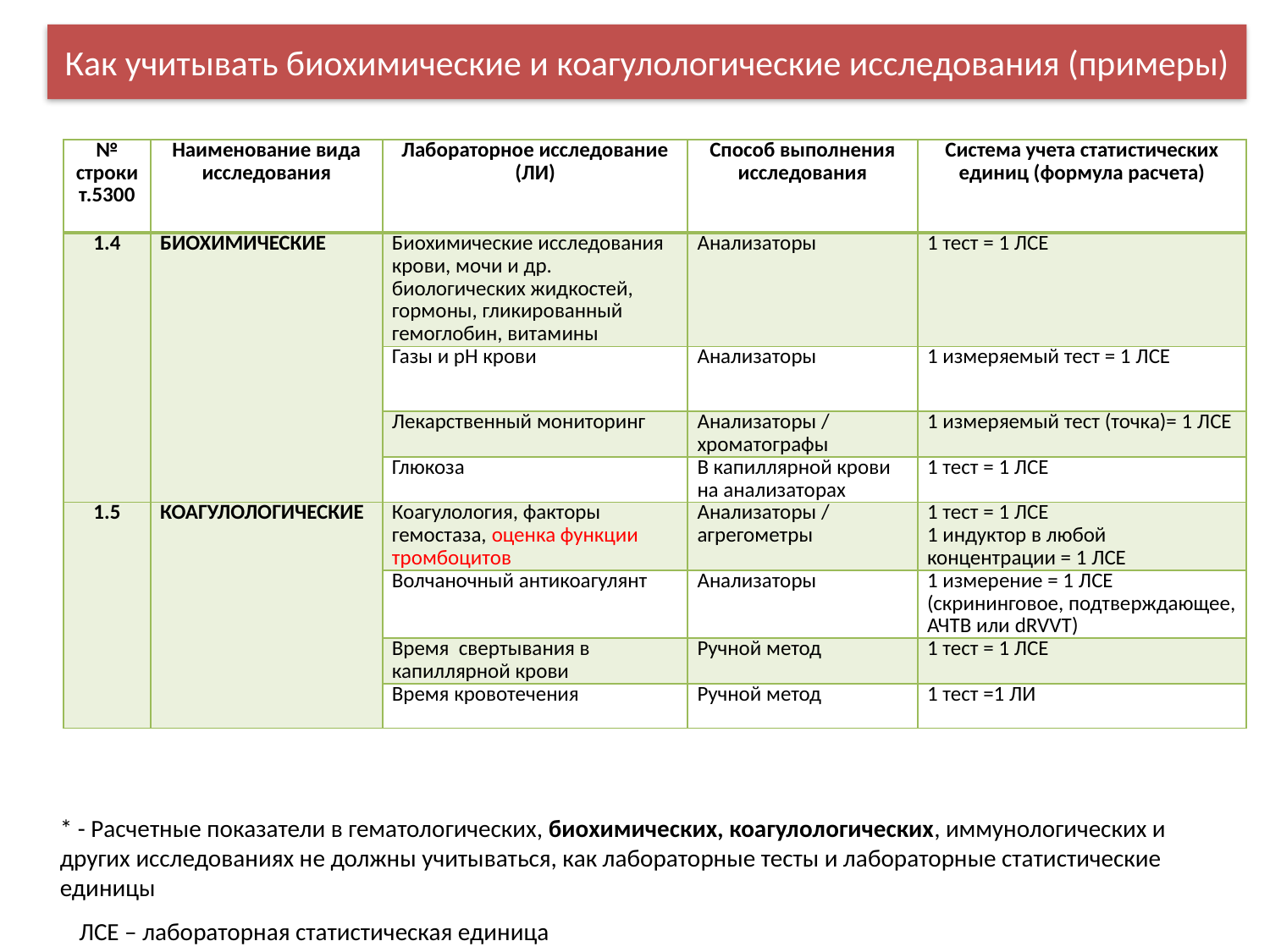

# Как учитывать биохимические и коагулологические исследования (примеры)
| № строки т.5300 | Наименование вида исследования | Лабораторное исследование (ЛИ) | Способ выполнения исследования | Система учета статистических единиц (формула расчета) |
| --- | --- | --- | --- | --- |
| 1.4 | БИОХИМИЧЕСКИЕ | Биохимические исследования крови, мочи и др. биологических жидкостей, гормоны, гликированный гемоглобин, витамины | Анализаторы | 1 тест = 1 ЛСЕ |
|  |  | Газы и рН крови | Анализаторы | 1 измеряемый тест = 1 ЛСЕ |
|  |  | Лекарственный мониторинг | Анализаторы / хроматографы | 1 измеряемый тест (точка)= 1 ЛСЕ |
|  |  | Глюкоза | В капиллярной крови на анализаторах | 1 тест = 1 ЛСЕ |
| 1.5 | КОАГУЛОЛОГИЧЕСКИЕ | Коагулология, факторы гемостаза, оценка функции тромбоцитов | Анализаторы / агрегометры | 1 тест = 1 ЛСЕ 1 индуктор в любой концентрации = 1 ЛСЕ |
|  |  | Волчаночный антикоагулянт | Анализаторы | 1 измерение = 1 ЛСЕ (скрининговое, подтверждающее, АЧТВ или dRVVT) |
|  |  | Время свертывания в капиллярной крови | Ручной метод | 1 тест = 1 ЛСЕ |
|  |  | Время кровотечения | Ручной метод | 1 тест =1 ЛИ |
* - Расчетные показатели в гематологических, биохимических, коагулологических, иммунологических и других исследованиях не должны учитываться, как лабораторные тесты и лабораторные статистические единицы
ЛСЕ – лабораторная статистическая единица